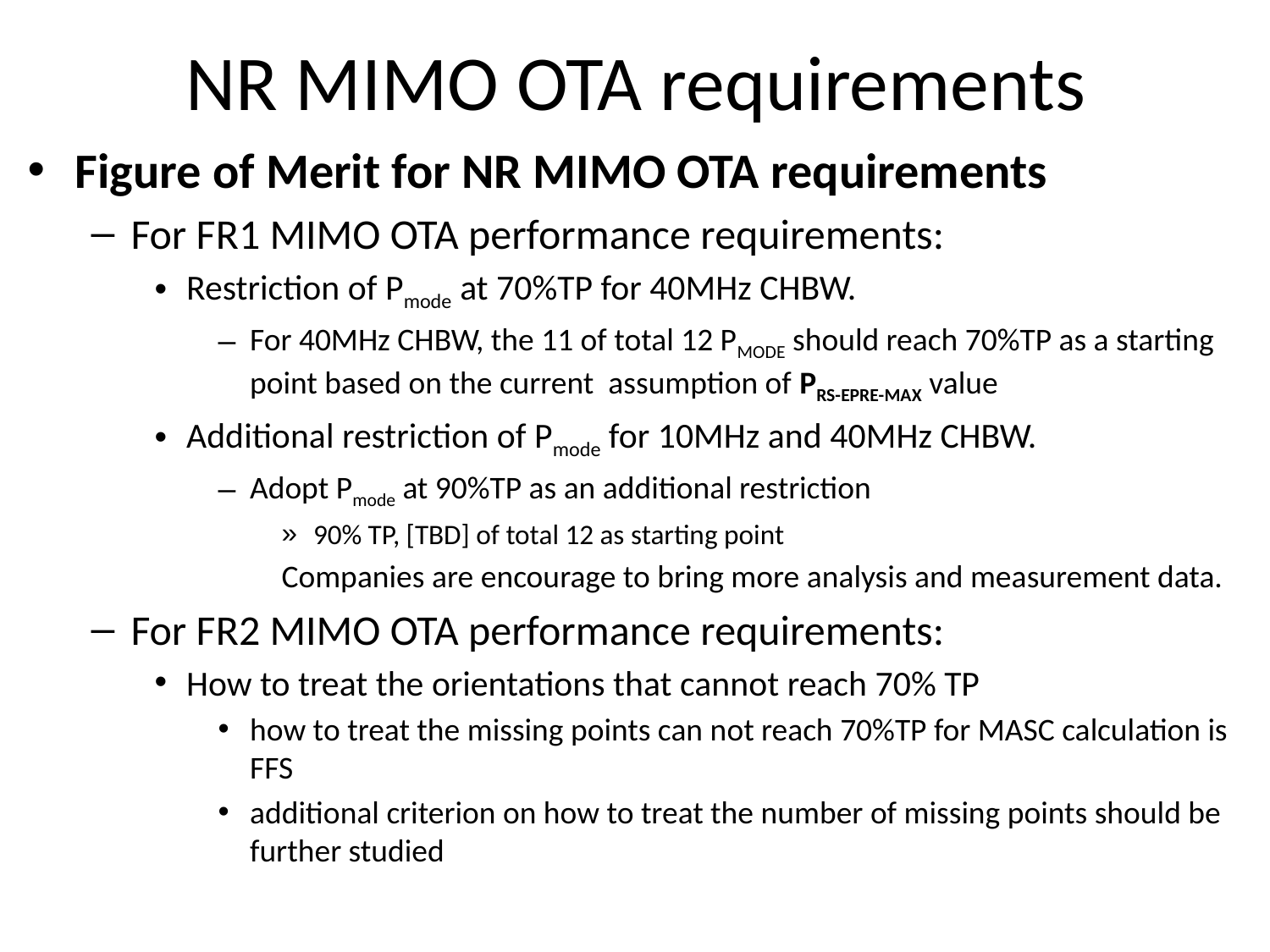

# NR MIMO OTA requirements
Figure of Merit for NR MIMO OTA requirements
For FR1 MIMO OTA performance requirements:
Restriction of Pmode at 70%TP for 40MHz CHBW.
For 40MHz CHBW, the 11 of total 12 PMODE should reach 70%TP as a starting point based on the current  assumption of PRS-EPRE-MAX value
Additional restriction of Pmode for 10MHz and 40MHz CHBW.
Adopt Pmode at 90%TP as an additional restriction
90% TP, [TBD] of total 12 as starting point
Companies are encourage to bring more analysis and measurement data.
For FR2 MIMO OTA performance requirements:
How to treat the orientations that cannot reach 70% TP
how to treat the missing points can not reach 70%TP for MASC calculation is FFS
additional criterion on how to treat the number of missing points should be further studied